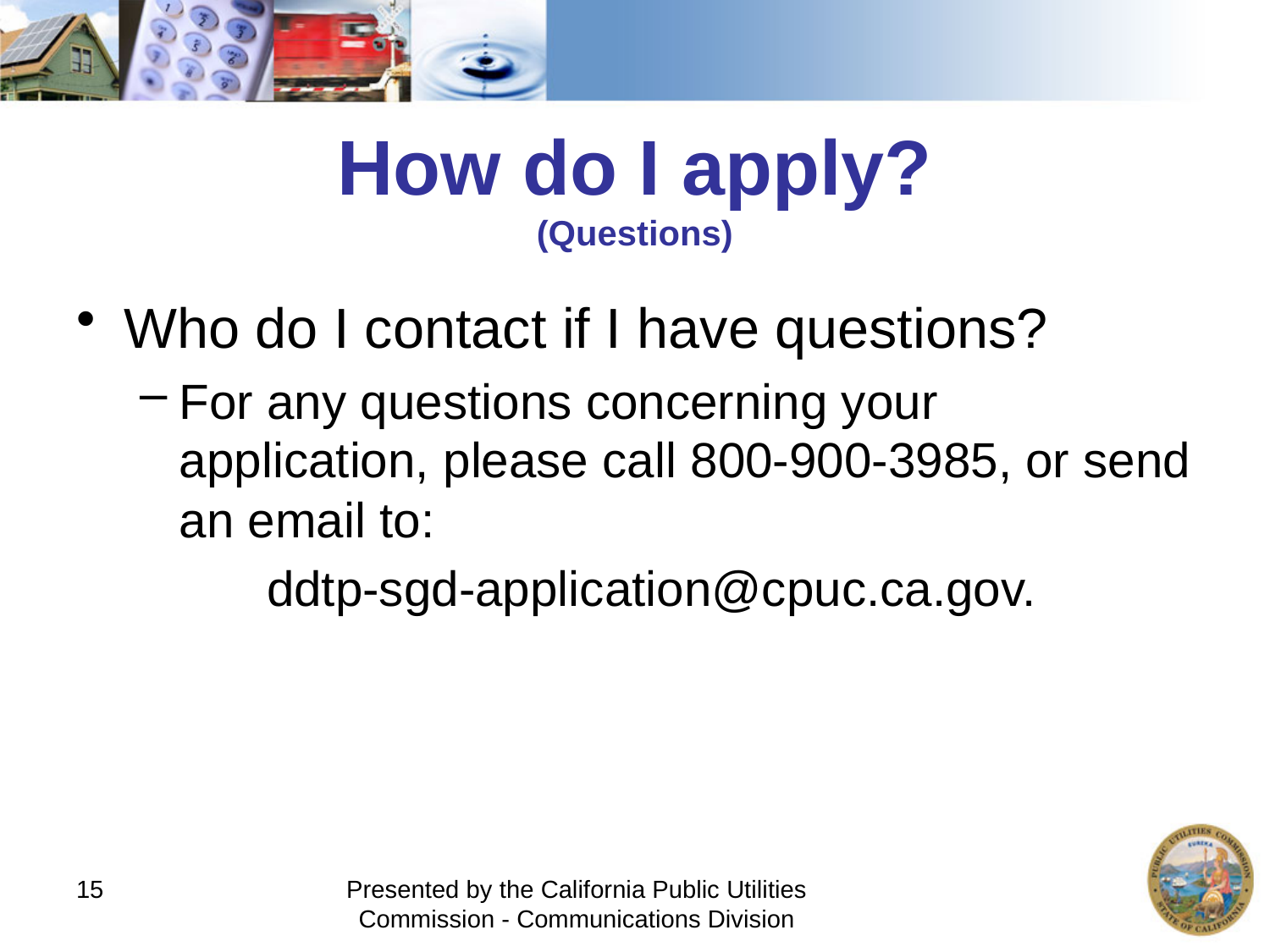

# How do I apply? (Questions)
Who do I contact if I have questions?
For any questions concerning your application, please call 800-900-3985, or send an email to:
	ddtp-sgd-application@cpuc.ca.gov.
15
Presented by the California Public Utilities Commission - Communications Division